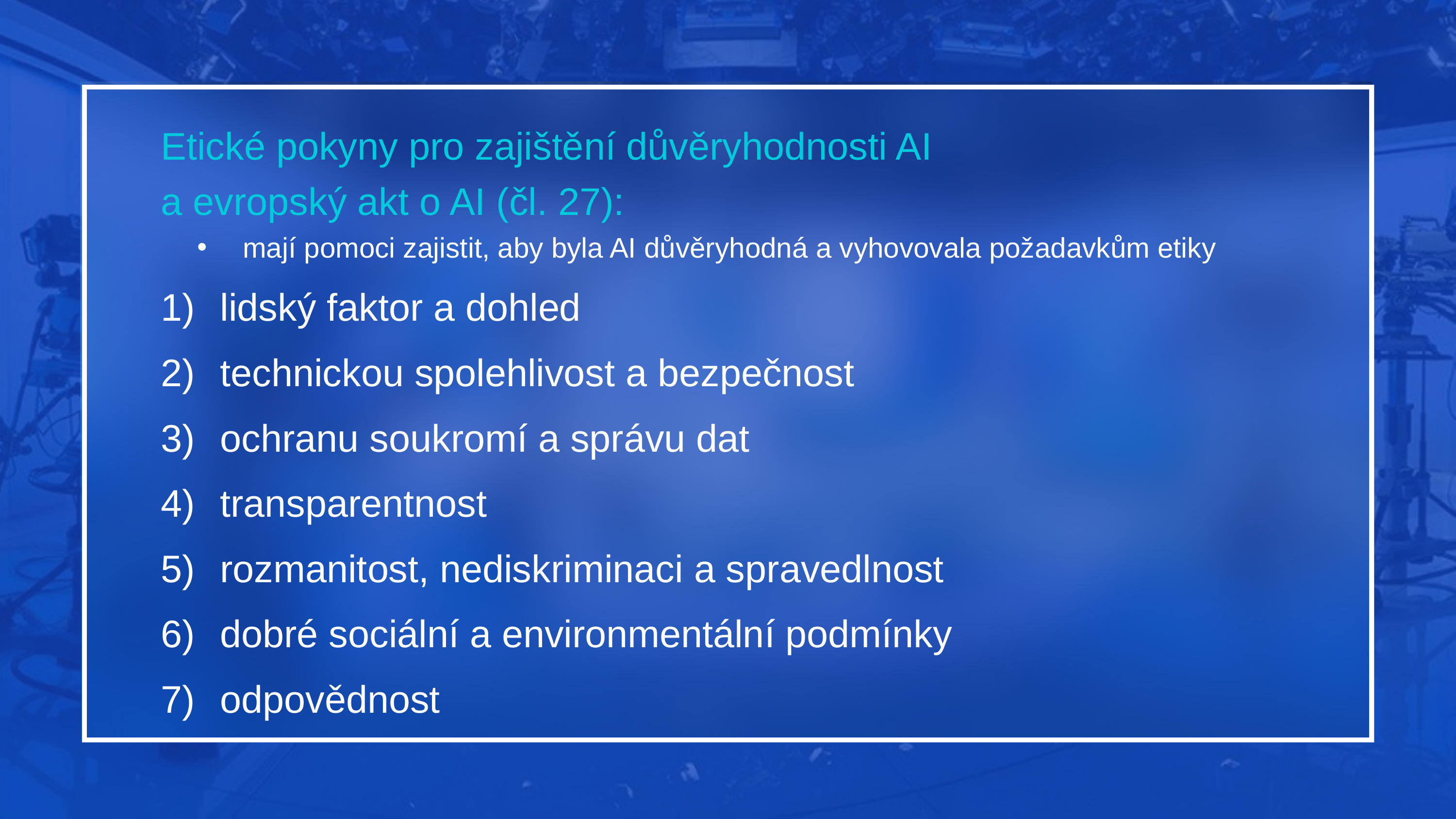

Etické pokyny pro zajištění důvěryhodnosti AI
a evropský akt o AI (čl. 27):
mají pomoci zajistit, aby byla AI důvěryhodná a vyhovovala požadavkům etiky
lidský faktor a dohled
technickou spolehlivost a bezpečnost
ochranu soukromí a správu dat
transparentnost
rozmanitost, nediskriminaci a spravedlnost
dobré sociální a environmentální podmínky
odpovědnost